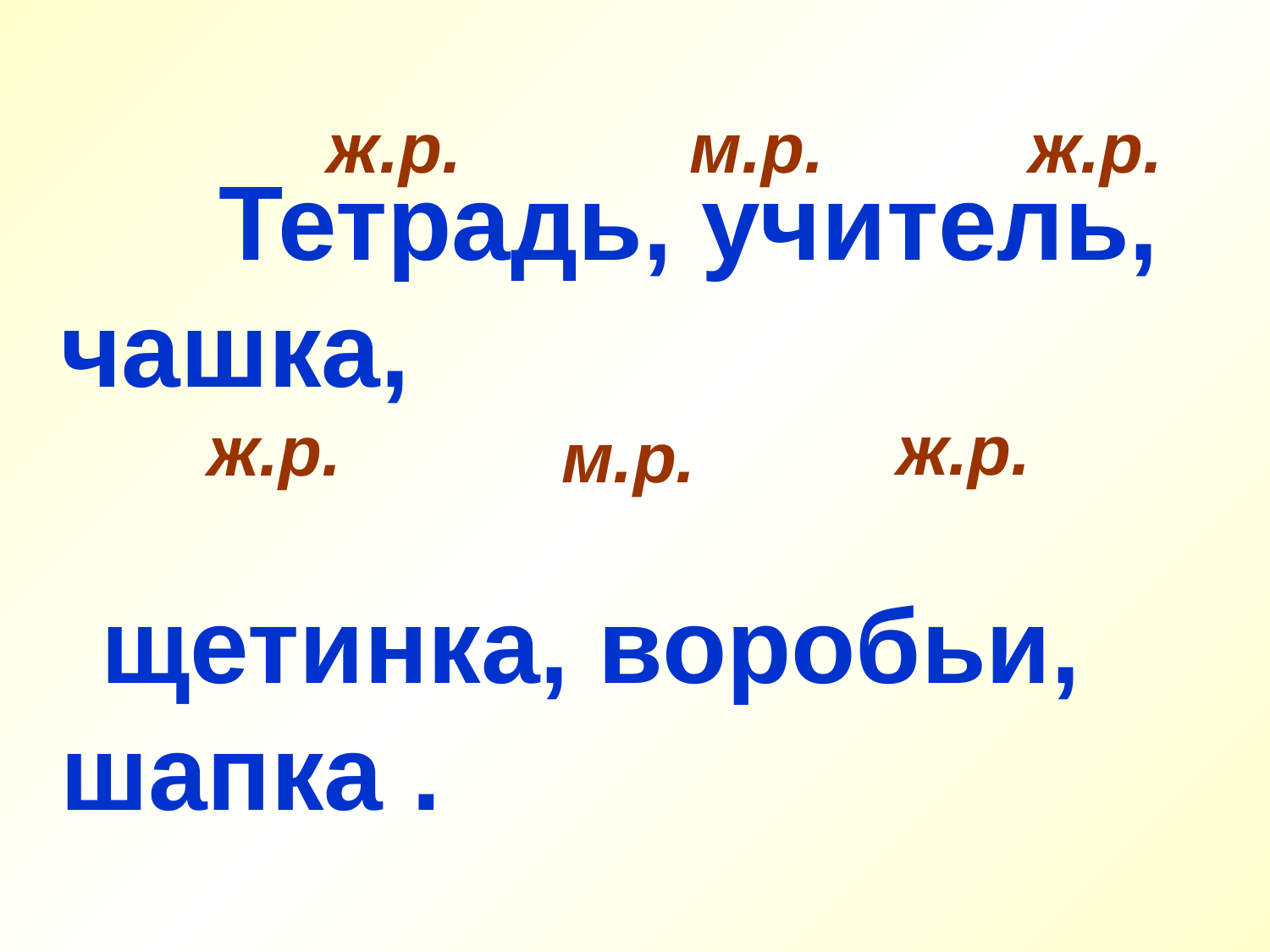

Тетрадь, учитель, чашка,

   щетинка, воробьи, шапка .

ж.р.
м.р.
ж.р.
ж.р.
ж.р.

м.р.